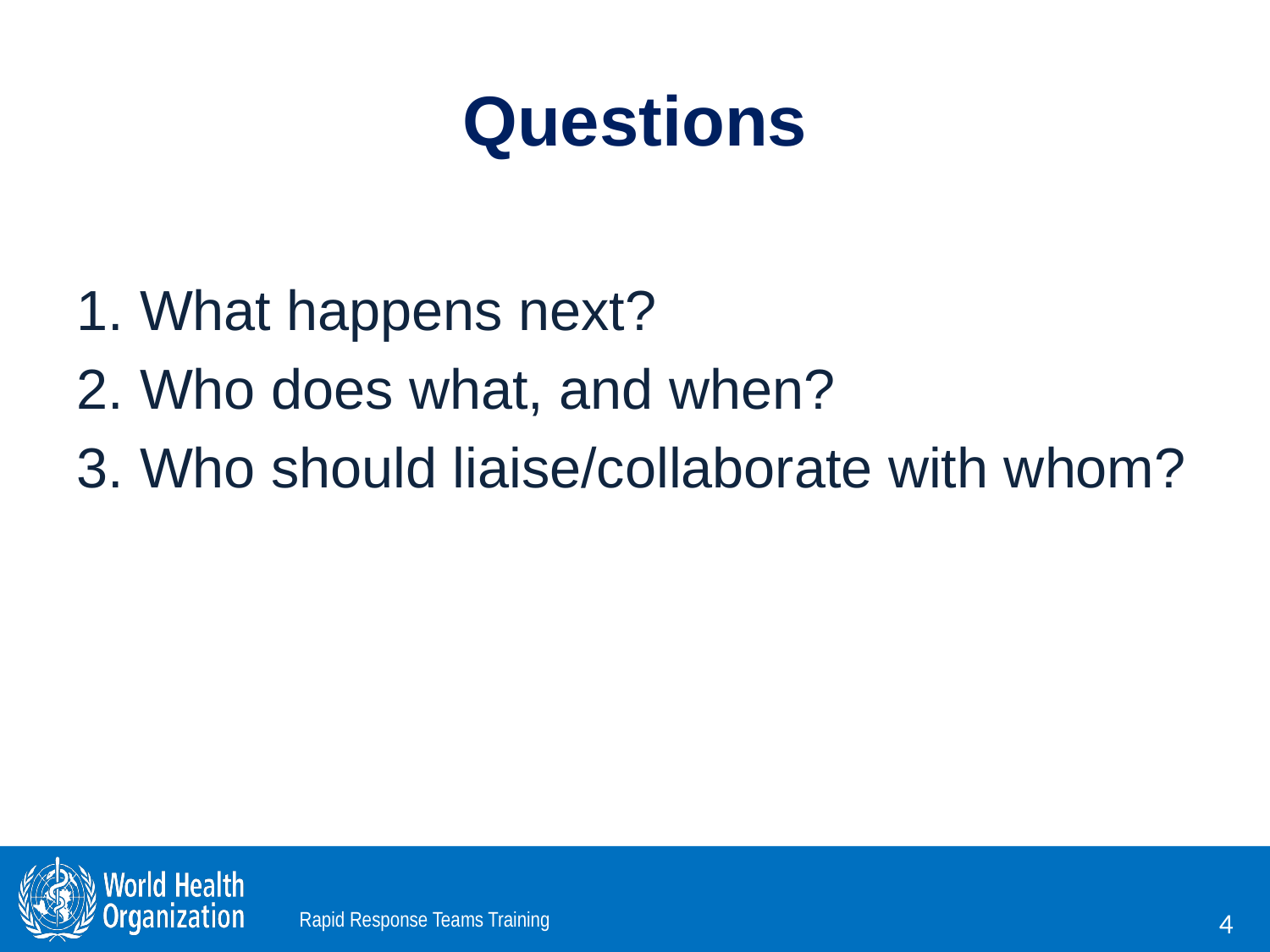

# Questions
What happens next?
Who does what, and when?
Who should liaise/collaborate with whom?